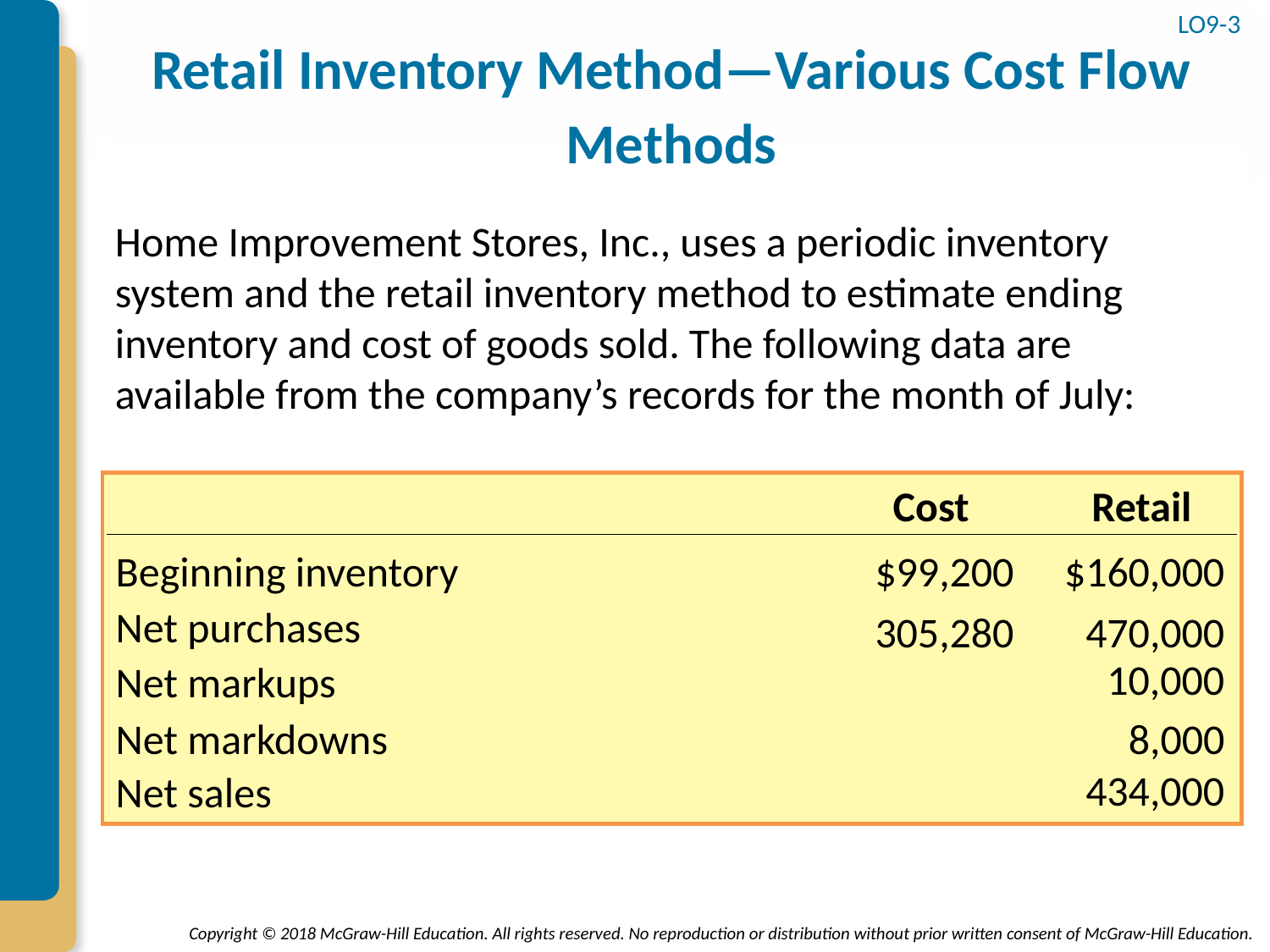

# Retail Inventory Method—Various Cost Flow Methods
LO9-3
Home Improvement Stores, Inc., uses a periodic inventory system and the retail inventory method to estimate ending inventory and cost of goods sold. The following data are available from the company’s records for the month of July:

Cost
Retail
Beginning inventory
$99,200
$160,000
Net purchases
305,280
470,000
10,000
Net markups
Net markdowns
8,000
434,000
Net sales